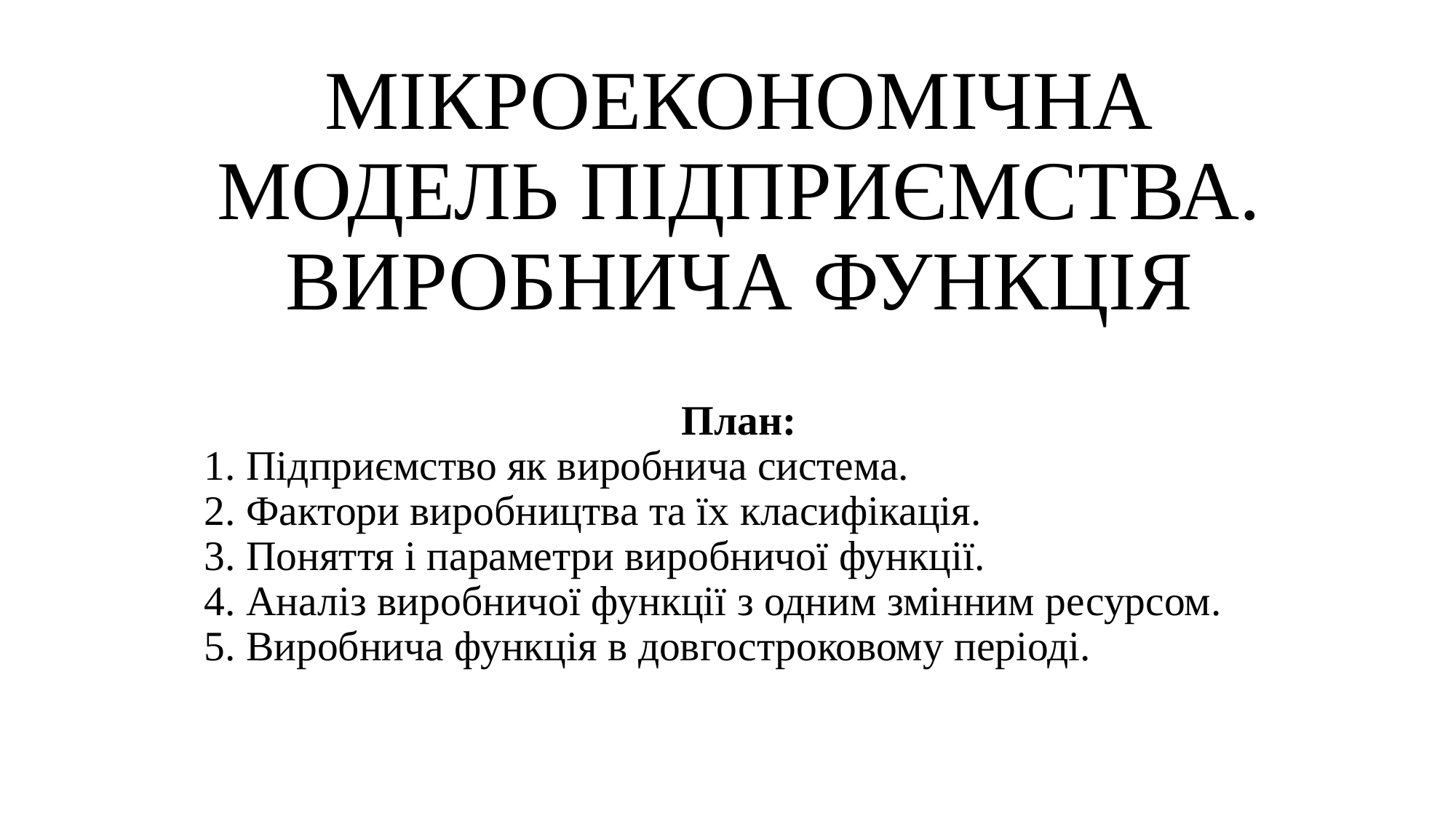

# МІКРОЕКОНОМІЧНА МОДЕЛЬ ПІДПРИЄМСТВА. ВИРОБНИЧА ФУНКЦІЯ
План:
1. Підприємство як виробнича система.
2. Фактори виробництва та їх класифікація.
3. Поняття i параметри виробничої функції.
4. Аналіз виробничої функції з одним змінним ресурсом.
5. Виробнича функція в довгостроковому періоді.